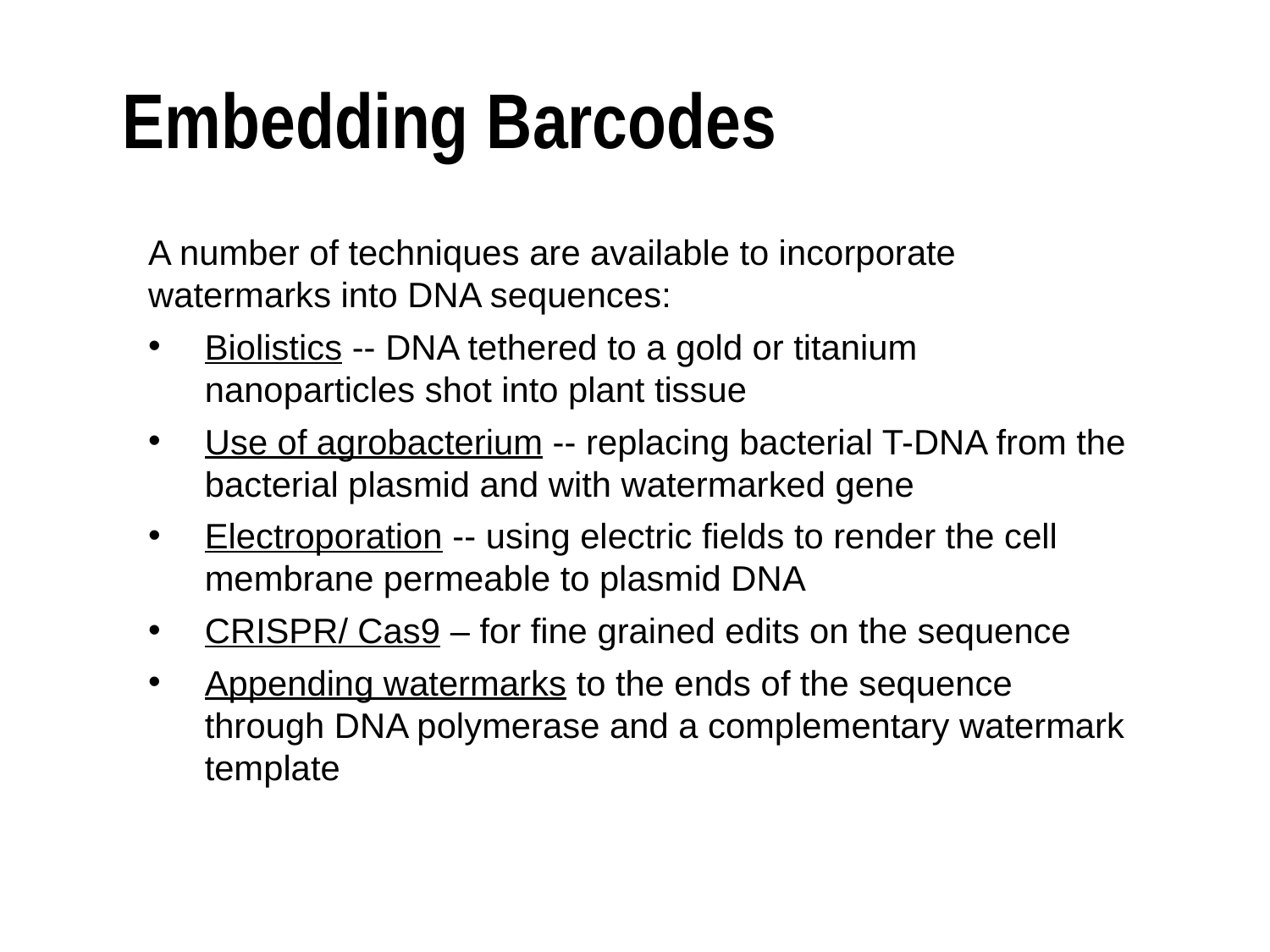

# Embedding Barcodes
A number of techniques are available to incorporate watermarks into DNA sequences:
Biolistics -- DNA tethered to a gold or titanium nanoparticles shot into plant tissue
Use of agrobacterium -- replacing bacterial T-DNA from the bacterial plasmid and with watermarked gene
Electroporation -- using electric fields to render the cell membrane permeable to plasmid DNA
CRISPR/ Cas9 – for fine grained edits on the sequence
Appending watermarks to the ends of the sequence through DNA polymerase and a complementary watermark template